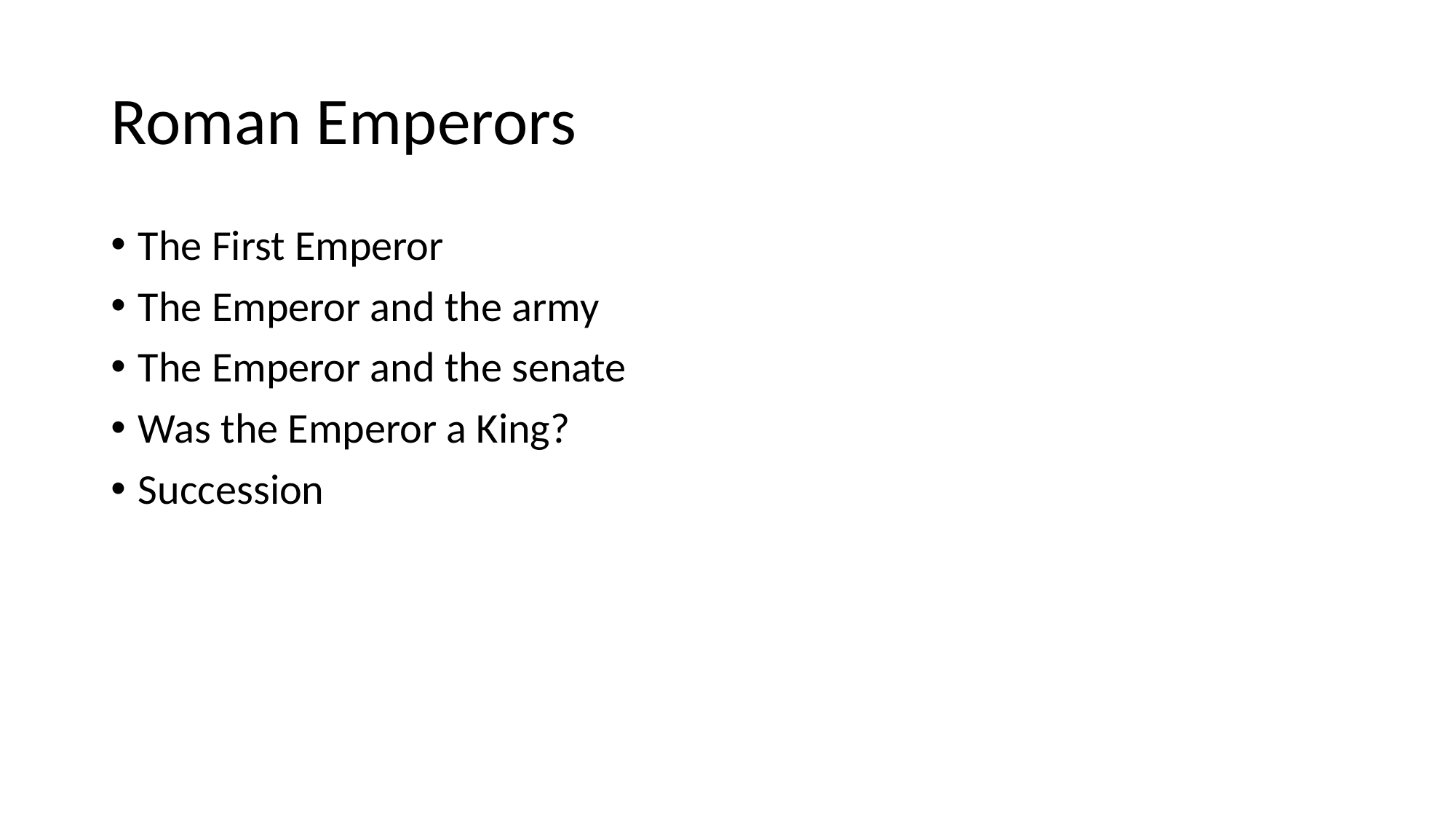

# Roman Emperors
The First Emperor
The Emperor and the army
The Emperor and the senate
Was the Emperor a King?
Succession